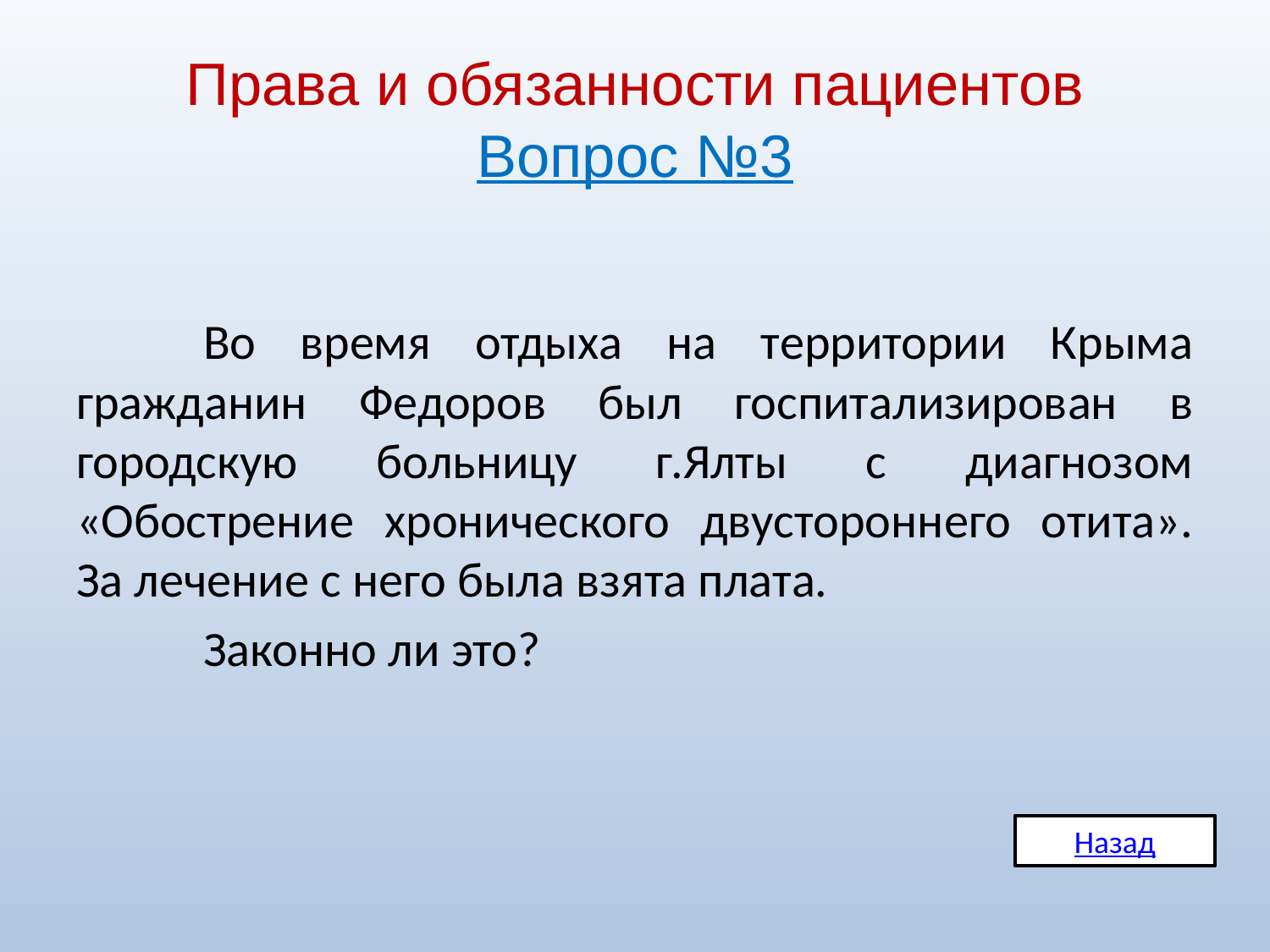

# Права и обязанности пациентов Вопрос №3
	Во время отдыха на территории Крыма гражданин Федоров был госпитализирован в городскую больницу г.Ялты с диагнозом «Обострение хронического двустороннего отита». За лечение с него была взята плата.
	Законно ли это?

Назад